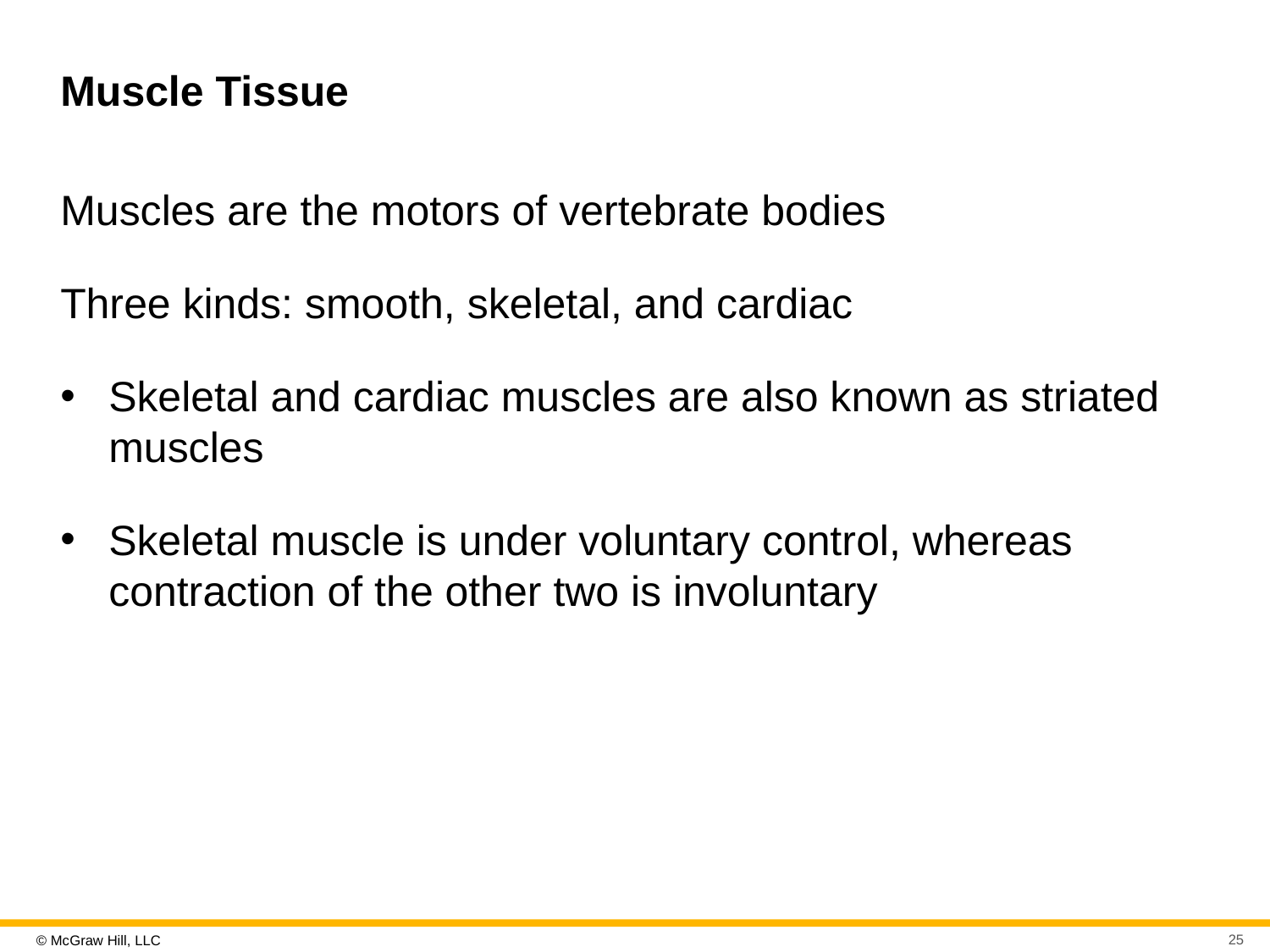

# Muscle Tissue
Muscles are the motors of vertebrate bodies
Three kinds: smooth, skeletal, and cardiac
Skeletal and cardiac muscles are also known as striated muscles
Skeletal muscle is under voluntary control, whereas contraction of the other two is involuntary
25